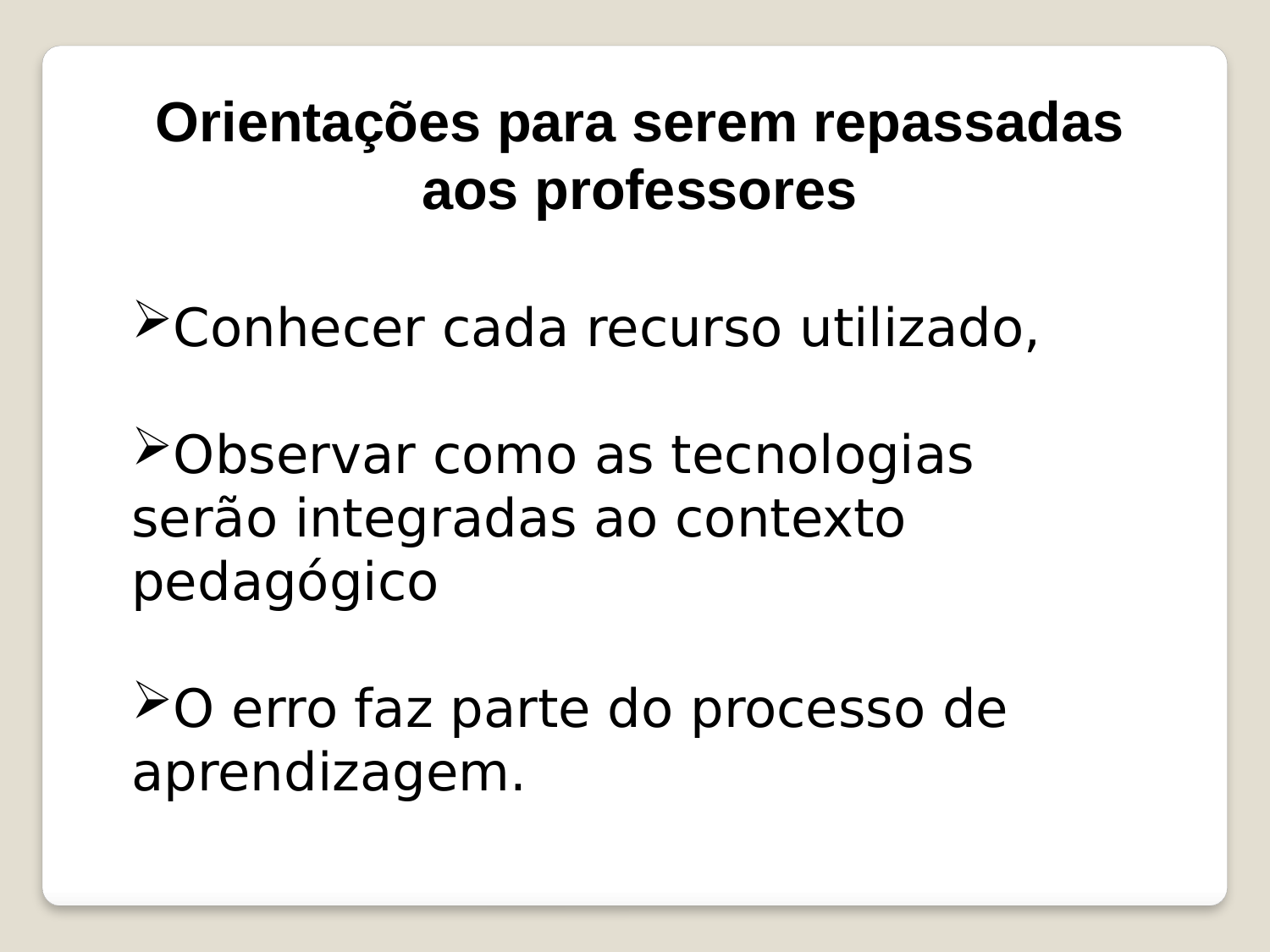

Orientações para serem repassadas aos professores
Conhecer cada recurso utilizado,

Observar como as tecnologias serão integradas ao contexto pedagógico

O erro faz parte do processo de aprendizagem.